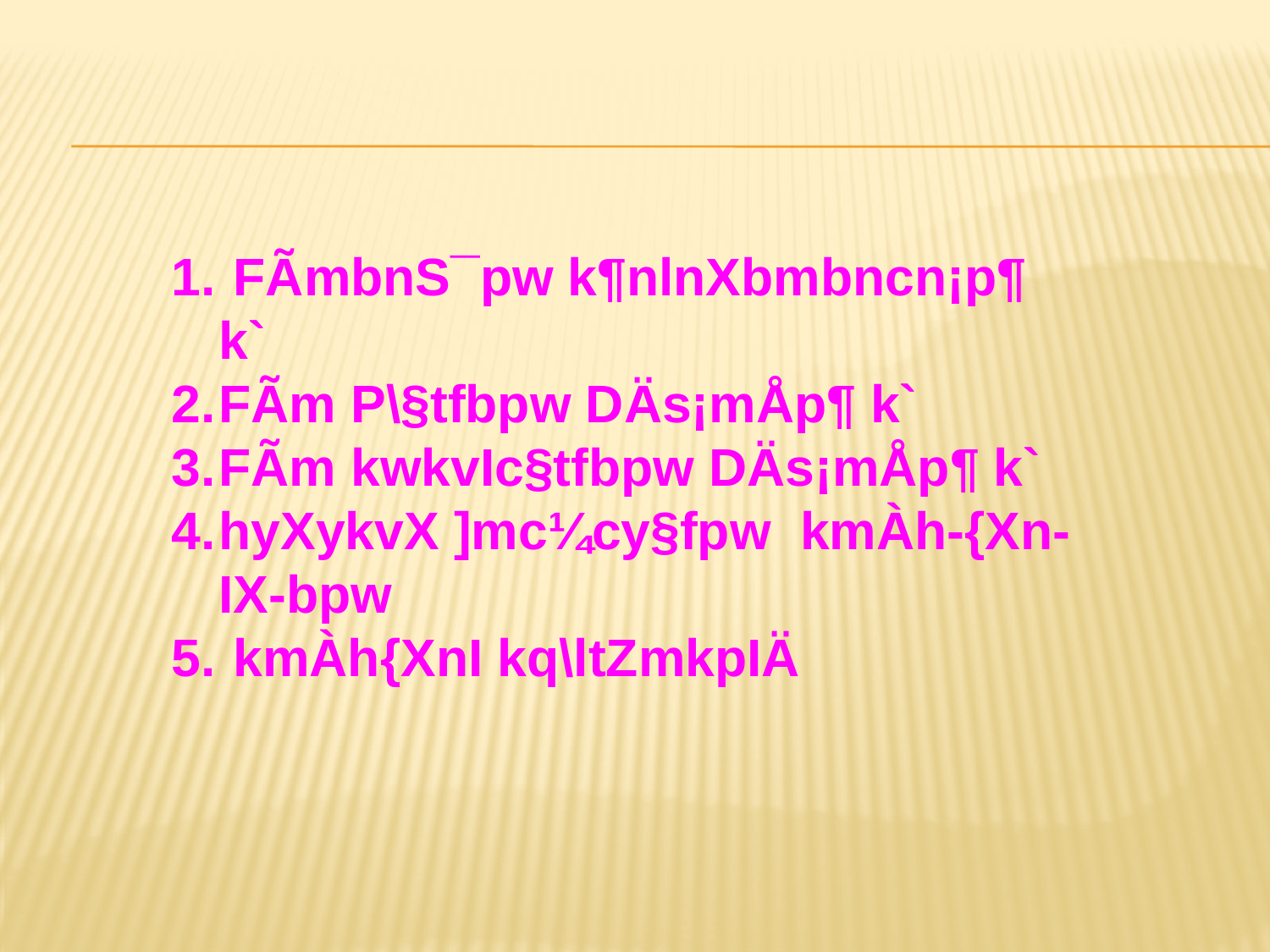

FÃmbnS¯pw k¶nlnXbmbncn¡p¶ k`
FÃm P\§tfbpw DÄs¡mÅp¶ k`
FÃm kwkvIc§tfbpw DÄs¡mÅp¶ k`
hyXykvX ]mc¼cy§fpw  kmÀh-{Xn-IX-bpw
 kmÀh{XnI kq\ltZmkpIÄ